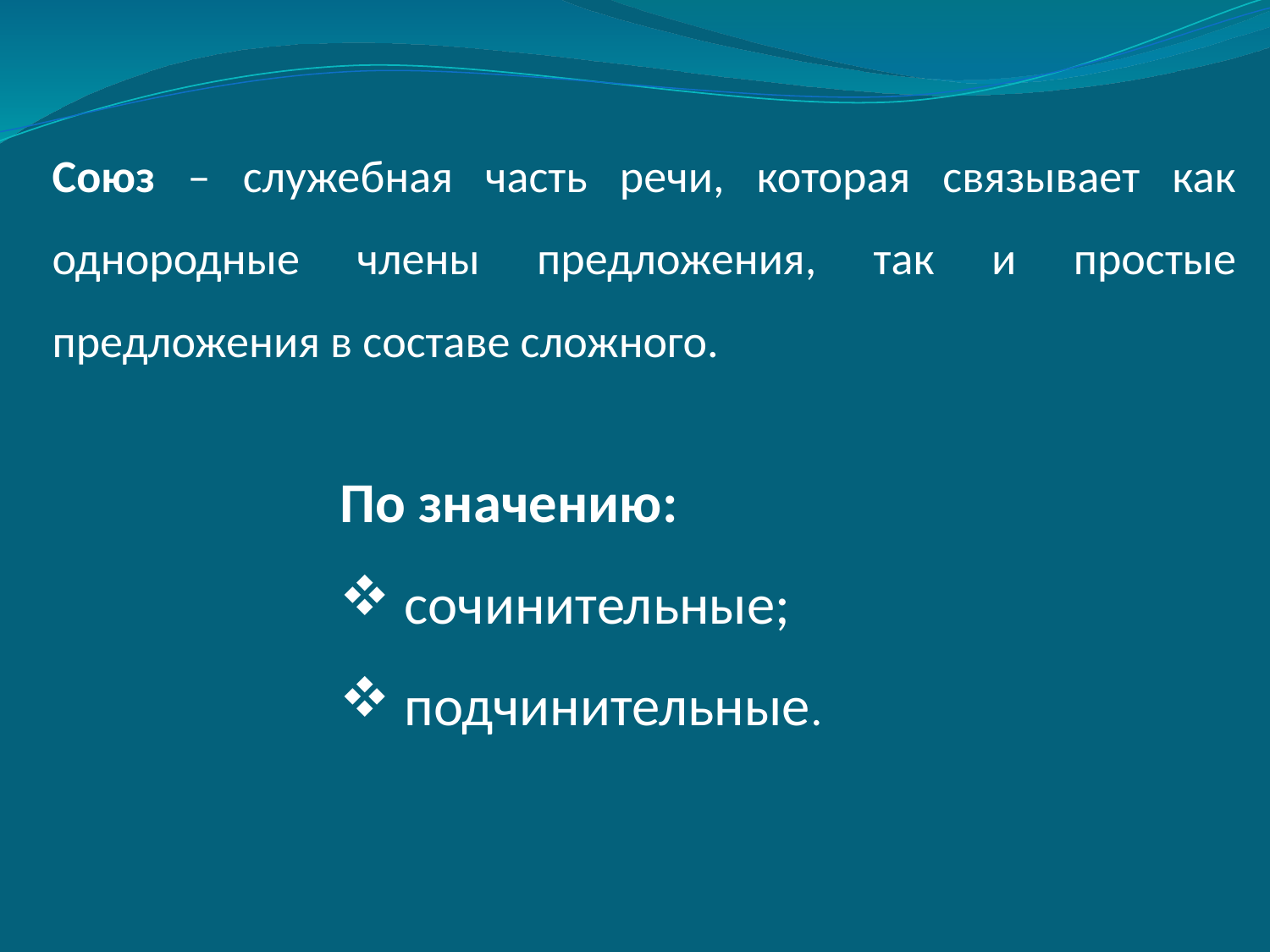

Союз – служебная часть речи, которая связывает как однородные члены предложения, так и простые предложения в составе сложного.
По значению:
 сочинительные;
 подчинительные.